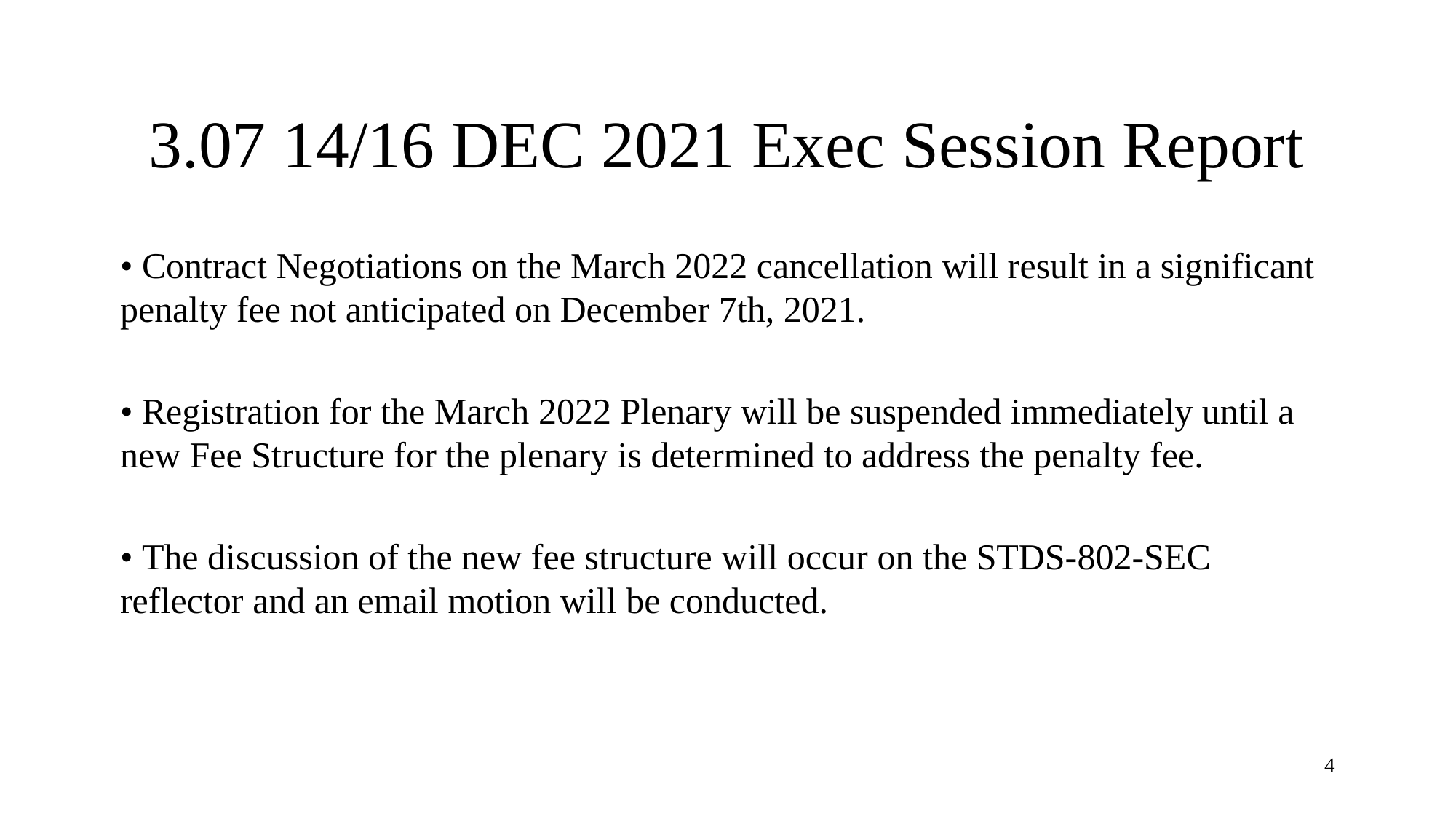

# 3.07 14/16 DEC 2021 Exec Session Report
• Contract Negotiations on the March 2022 cancellation will result in a significant penalty fee not anticipated on December 7th, 2021.

• Registration for the March 2022 Plenary will be suspended immediately until a new Fee Structure for the plenary is determined to address the penalty fee.

• The discussion of the new fee structure will occur on the STDS-802-SEC reflector and an email motion will be conducted.
4